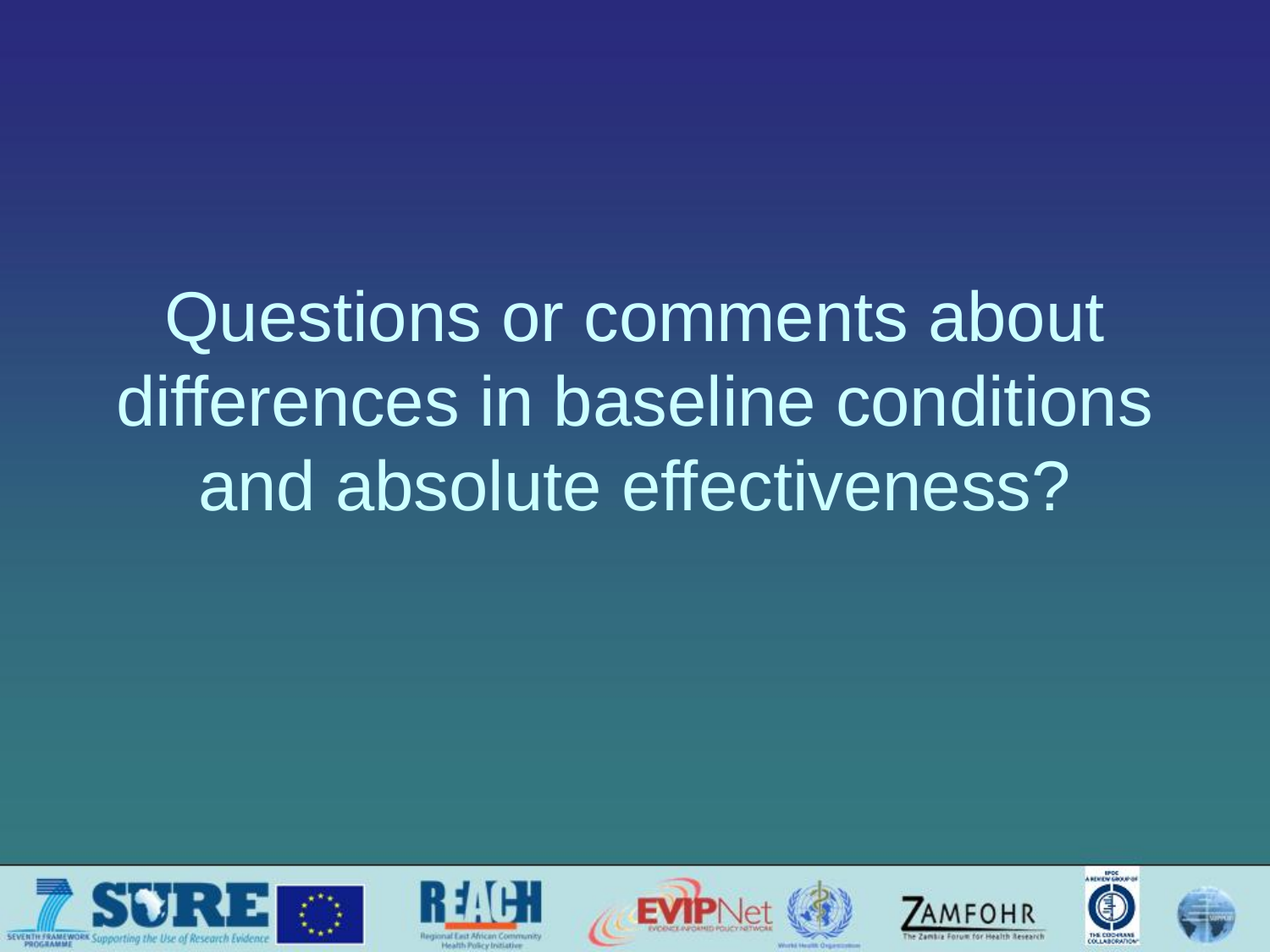

# Questions or comments about differences in baseline conditions and absolute effectiveness?